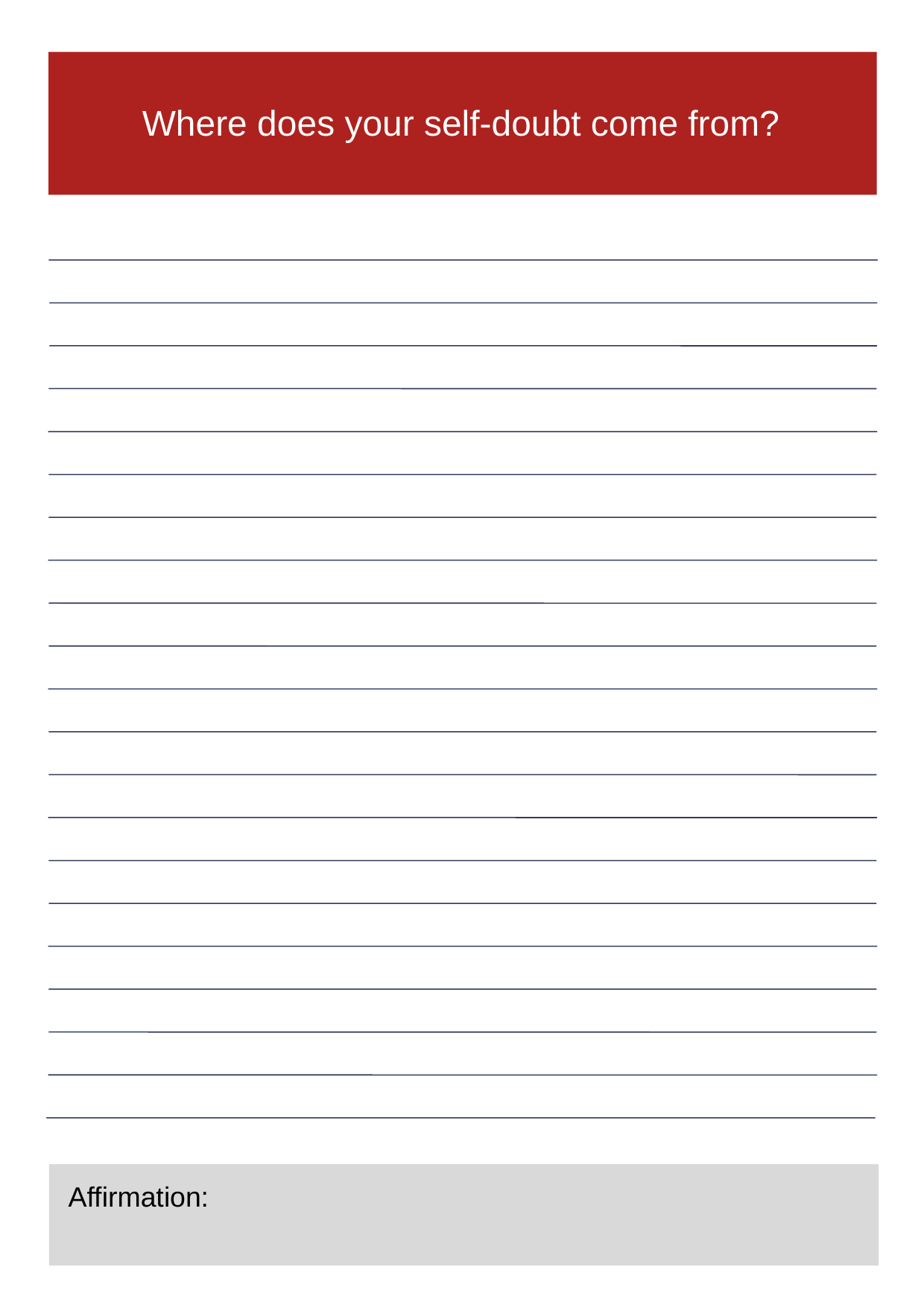

Where does your self-doubt come from?

Affirmation: